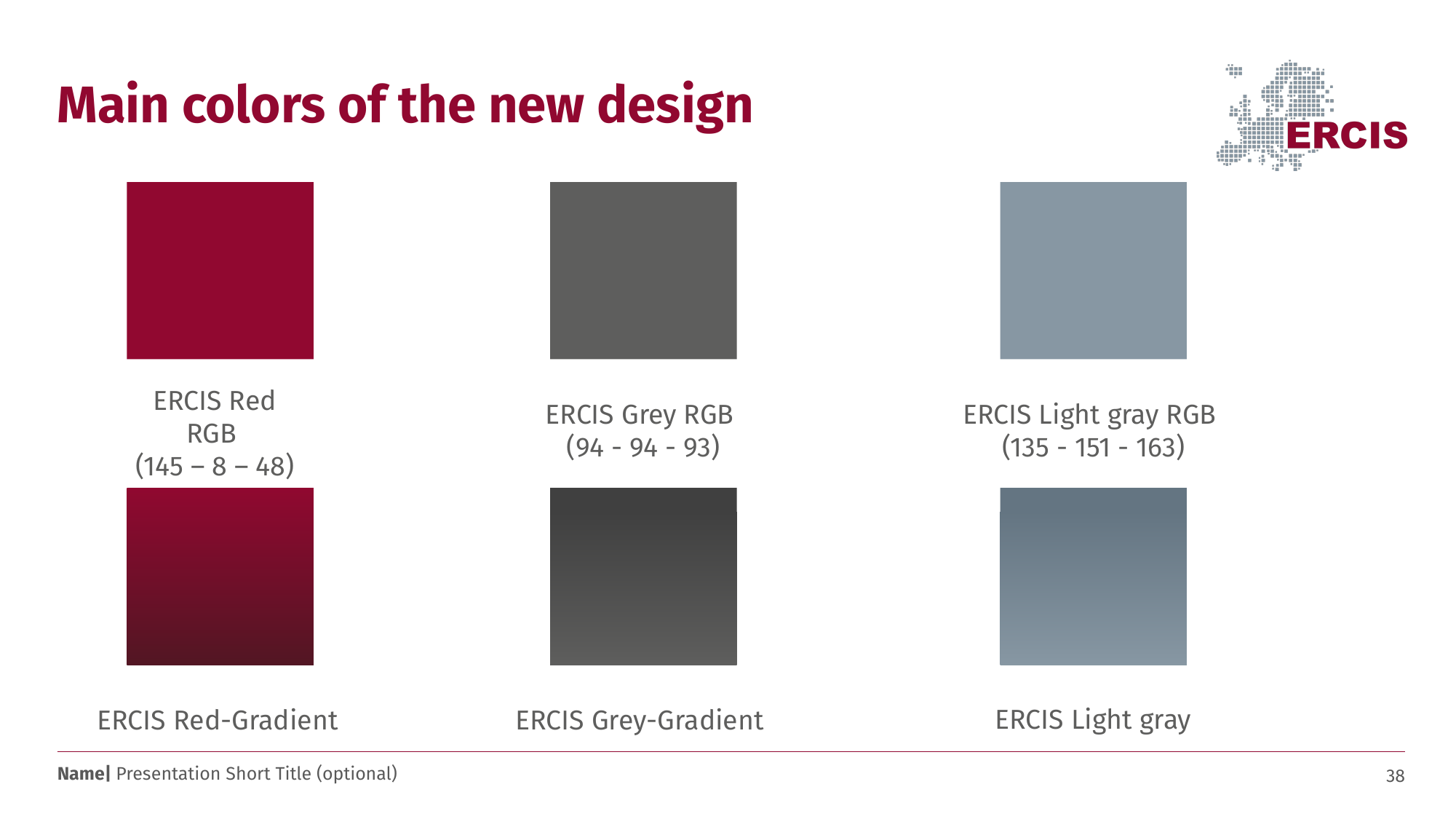

# Main colors of the new design

ERCIS Grey RGB
(94 - 94 - 93)

ERCIS Grey-Gradient

ERCIS Light gray RGB
(135 - 151 - 163)

ERCIS Light gray

ERCIS Red RGB
(145 – 8 – 48)

ERCIS Red-Gradient
38